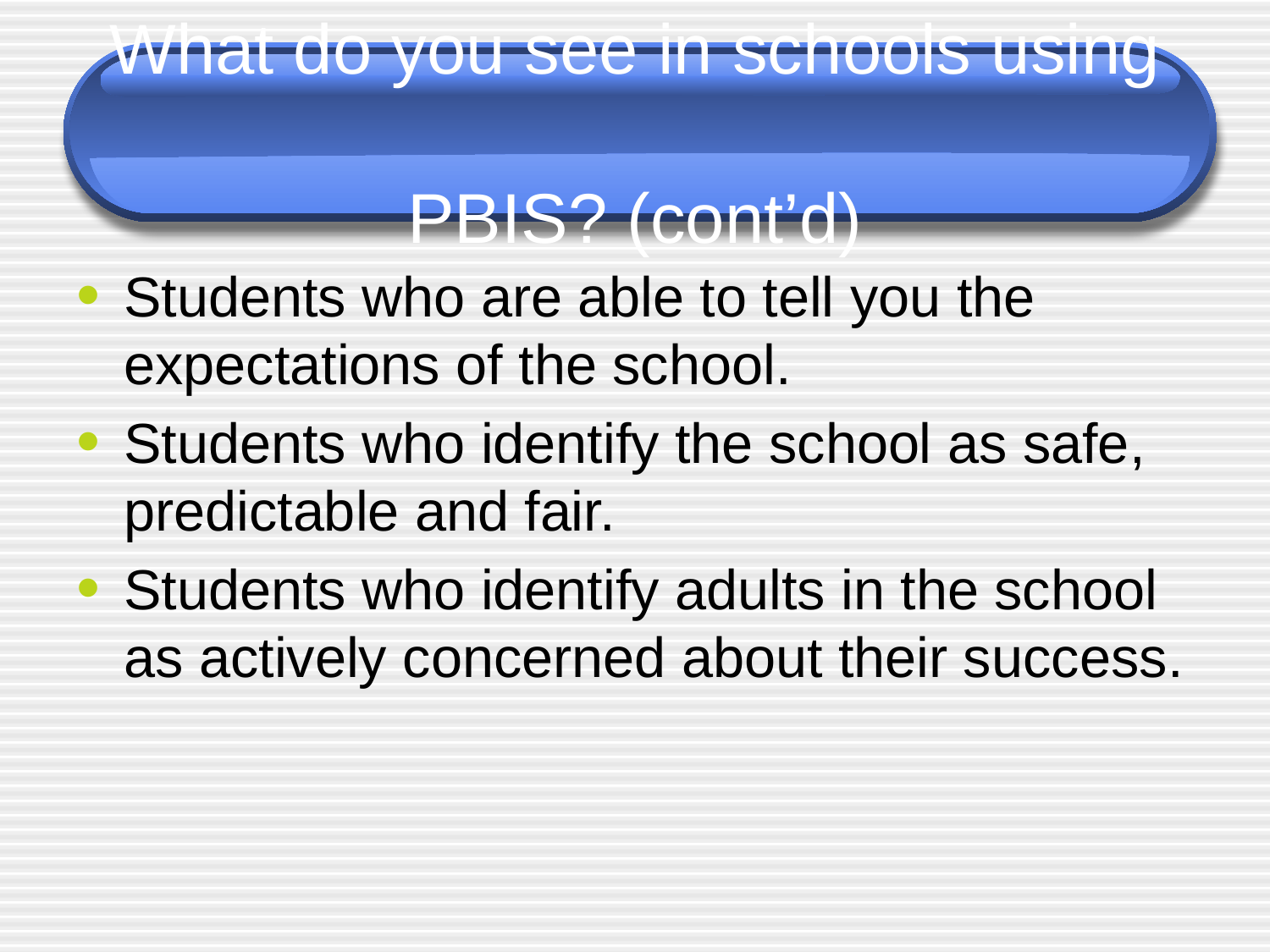

# What do you see in schools using PBIS? (cont’d)
Students who are able to tell you the expectations of the school.
Students who identify the school as safe, predictable and fair.
Students who identify adults in the school as actively concerned about their success.